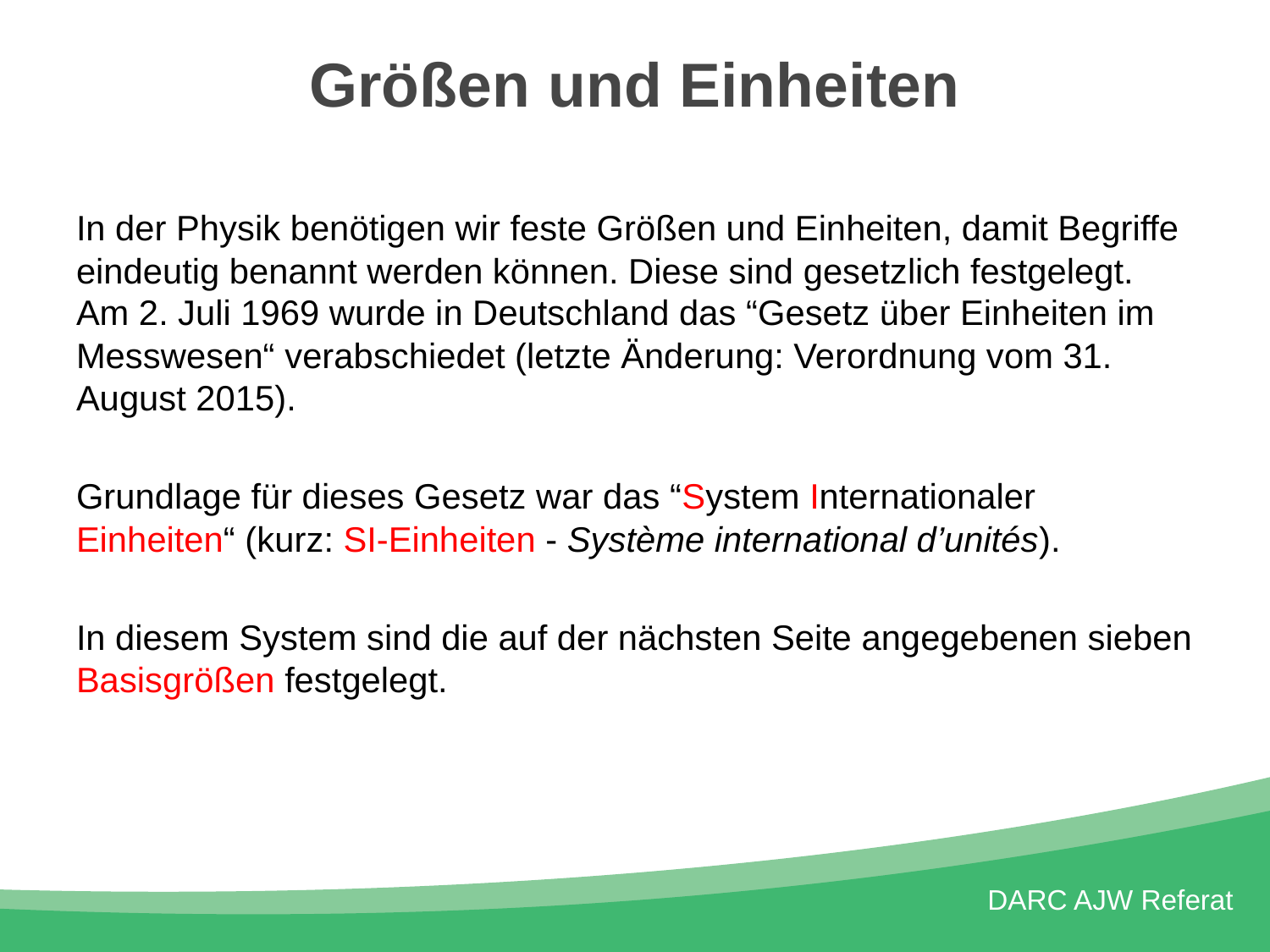

# Größen und Einheiten

In der Physik benötigen wir feste Größen und Einheiten, damit Begriffe eindeutig benannt werden können. Diese sind gesetzlich festgelegt. Am 2. Juli 1969 wurde in Deutschland das “Gesetz über Einheiten im Messwesen“ verabschiedet (letzte Änderung: Verordnung vom 31. August 2015).

Grundlage für dieses Gesetz war das “System Internationaler Einheiten“ (kurz: SI-Einheiten - Système international d’unités).

In diesem System sind die auf der nächsten Seite angegebenen sieben Basisgrößen festgelegt.